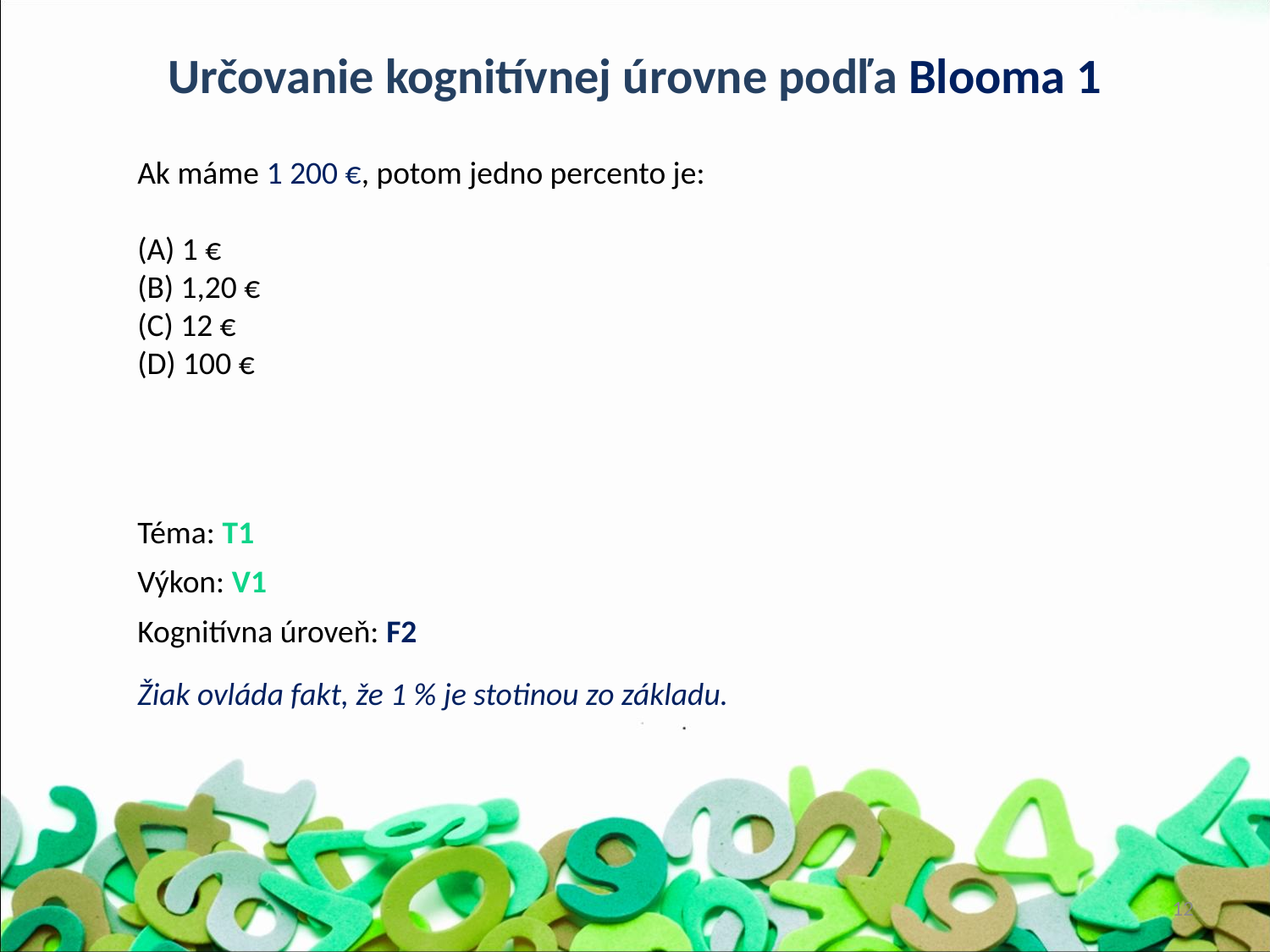

Určovanie kognitívnej úrovne podľa Blooma 1
Ak máme 1 200 €, potom jedno percento je:

(A) 1 €
(B) 1,20 €
(C) 12 €
(D) 100 €

Téma: T1
Výkon: V1
Kognitívna úroveň: F2
Žiak ovláda fakt, že 1 % je stotinou zo základu.

12